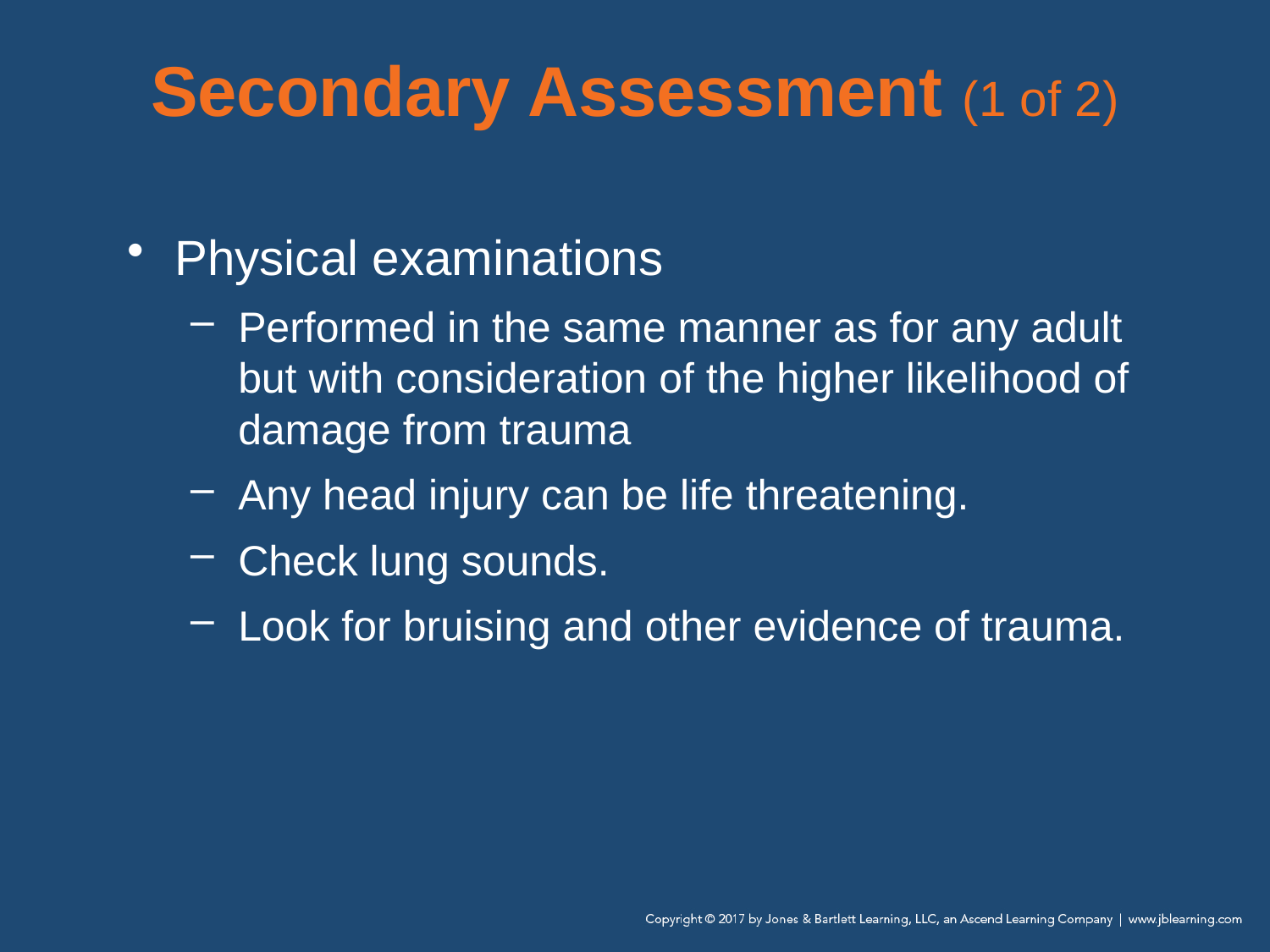

# Secondary Assessment (1 of 2)
Physical examinations
Performed in the same manner as for any adult but with consideration of the higher likelihood of damage from trauma
Any head injury can be life threatening.
Check lung sounds.
Look for bruising and other evidence of trauma.